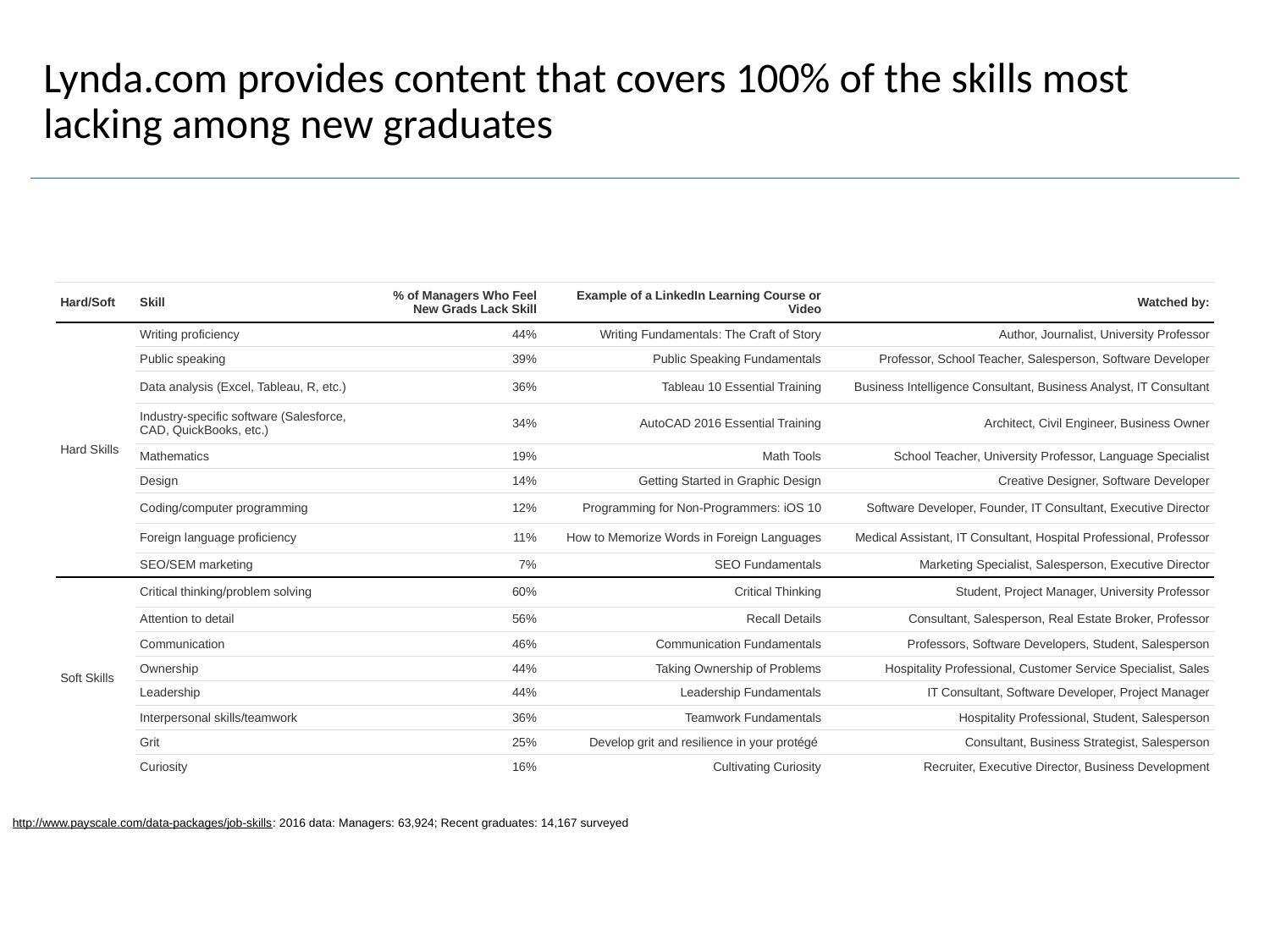

# Lynda.com provides content that covers 100% of the skills most lacking among new graduates
| Hard/Soft | Skill | % of Managers Who Feel New Grads Lack Skill | Example of a LinkedIn Learning Course or Video | Watched by: |
| --- | --- | --- | --- | --- |
| Hard Skills | Writing proficiency | 44% | Writing Fundamentals: The Craft of Story | Author, Journalist, University Professor |
|  | Public speaking | 39% | Public Speaking Fundamentals | Professor, School Teacher, Salesperson, Software Developer |
|  | Data analysis (Excel, Tableau, R, etc.) | 36% | Tableau 10 Essential Training | Business Intelligence Consultant, Business Analyst, IT Consultant |
|  | Industry-specific software (Salesforce, CAD, QuickBooks, etc.) | 34% | AutoCAD 2016 Essential Training | Architect, Civil Engineer, Business Owner |
|  | Mathematics | 19% | Math Tools | School Teacher, University Professor, Language Specialist |
|  | Design | 14% | Getting Started in Graphic Design | Creative Designer, Software Developer |
|  | Coding/computer programming | 12% | Programming for Non-Programmers: iOS 10 | Software Developer, Founder, IT Consultant, Executive Director |
|  | Foreign language proficiency | 11% | How to Memorize Words in Foreign Languages | Medical Assistant, IT Consultant, Hospital Professional, Professor |
|  | SEO/SEM marketing | 7% | SEO Fundamentals | Marketing Specialist, Salesperson, Executive Director |
| Soft Skills | Critical thinking/problem solving | 60% | Critical Thinking | Student, Project Manager, University Professor |
|  | Attention to detail | 56% | Recall Details | Consultant, Salesperson, Real Estate Broker, Professor |
|  | Communication | 46% | Communication Fundamentals | Professors, Software Developers, Student, Salesperson |
|  | Ownership | 44% | Taking Ownership of Problems | Hospitality Professional, Customer Service Specialist, Sales |
|  | Leadership | 44% | Leadership Fundamentals | IT Consultant, Software Developer, Project Manager |
|  | Interpersonal skills/teamwork | 36% | Teamwork Fundamentals | Hospitality Professional, Student, Salesperson |
|  | Grit | 25% | Develop grit and resilience in your protégé | Consultant, Business Strategist, Salesperson |
|  | Curiosity | 16% | Cultivating Curiosity | Recruiter, Executive Director, Business Development |
http://www.payscale.com/data-packages/job-skills: 2016 data: Managers: 63,924; Recent graduates: 14,167 surveyed